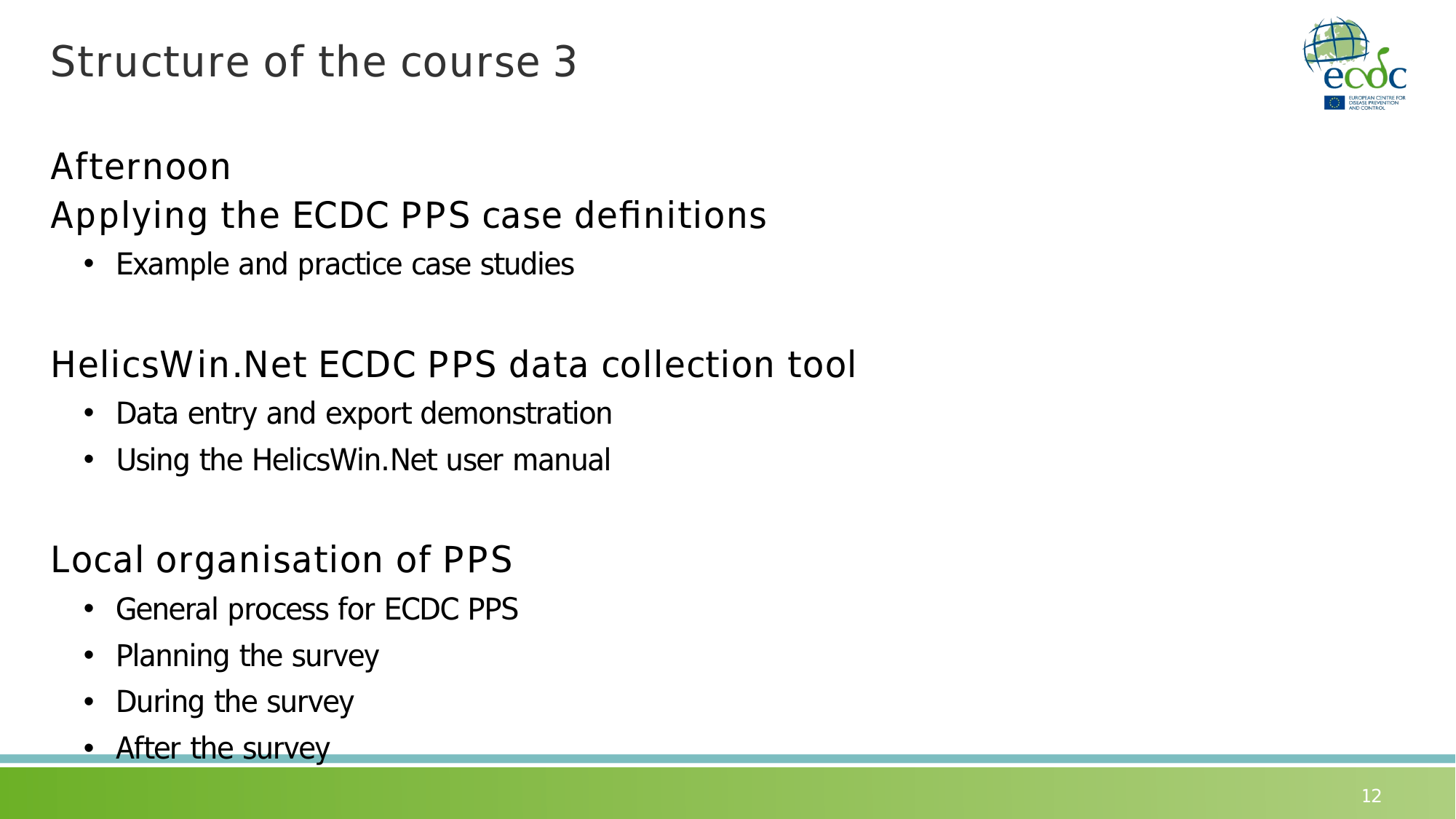

# Structure of the course 3
Afternoon
Applying the ECDC PPS case definitions
Example and practice case studies

HelicsWin.Net ECDC PPS data collection tool
Data entry and export demonstration
Using the HelicsWin.Net user manual

Local organisation of PPS
General process for ECDC PPS
Planning the survey
During the survey
After the survey

12